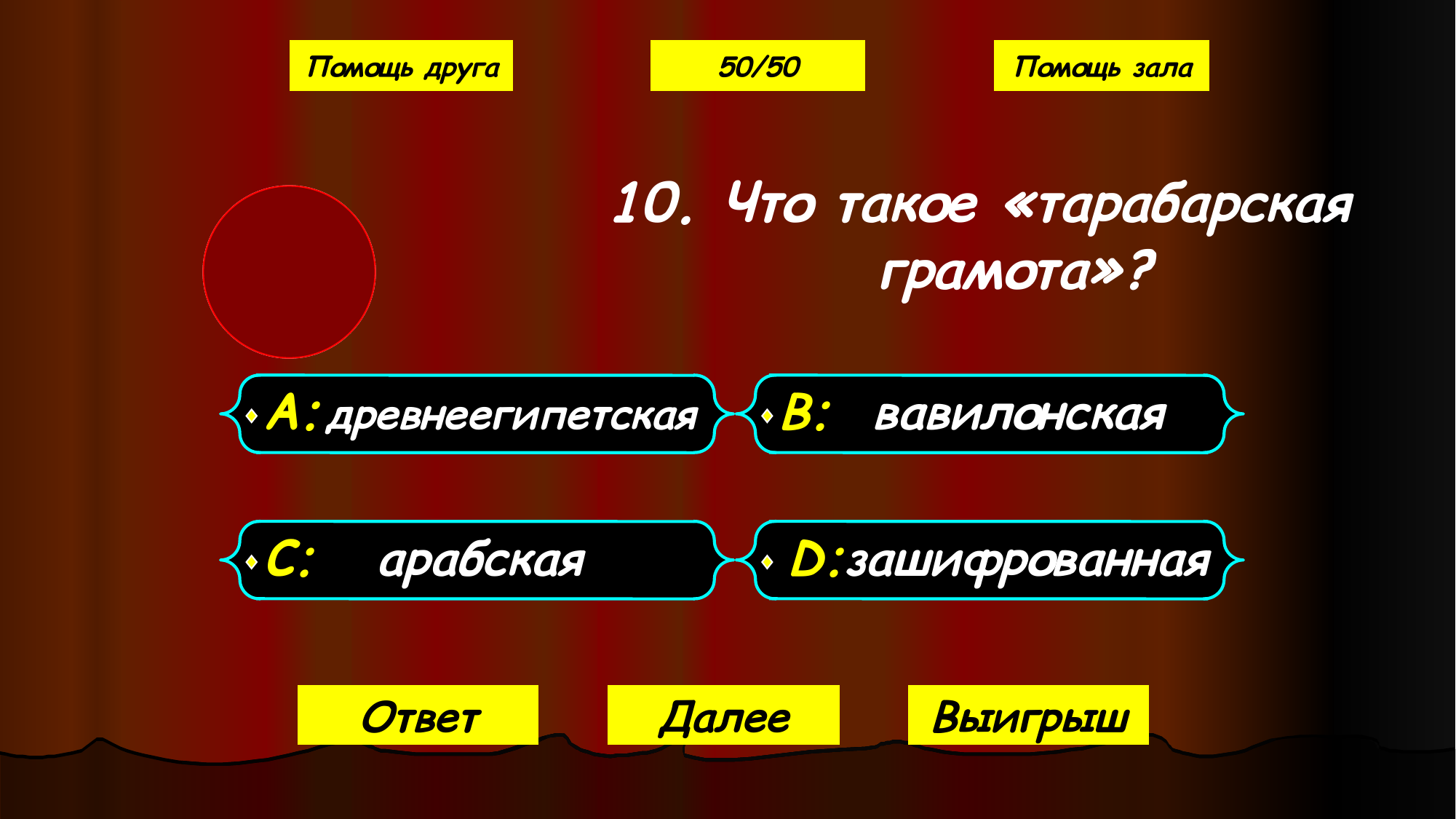

Помощь друга
50/50
Помощь зала
 10. Что такое «тарабарская грамота»?

А: древнеегипетская
В:  вавилонская

С:     арабская

D:зашифрованная

Ответ
Далее
Выигрыш